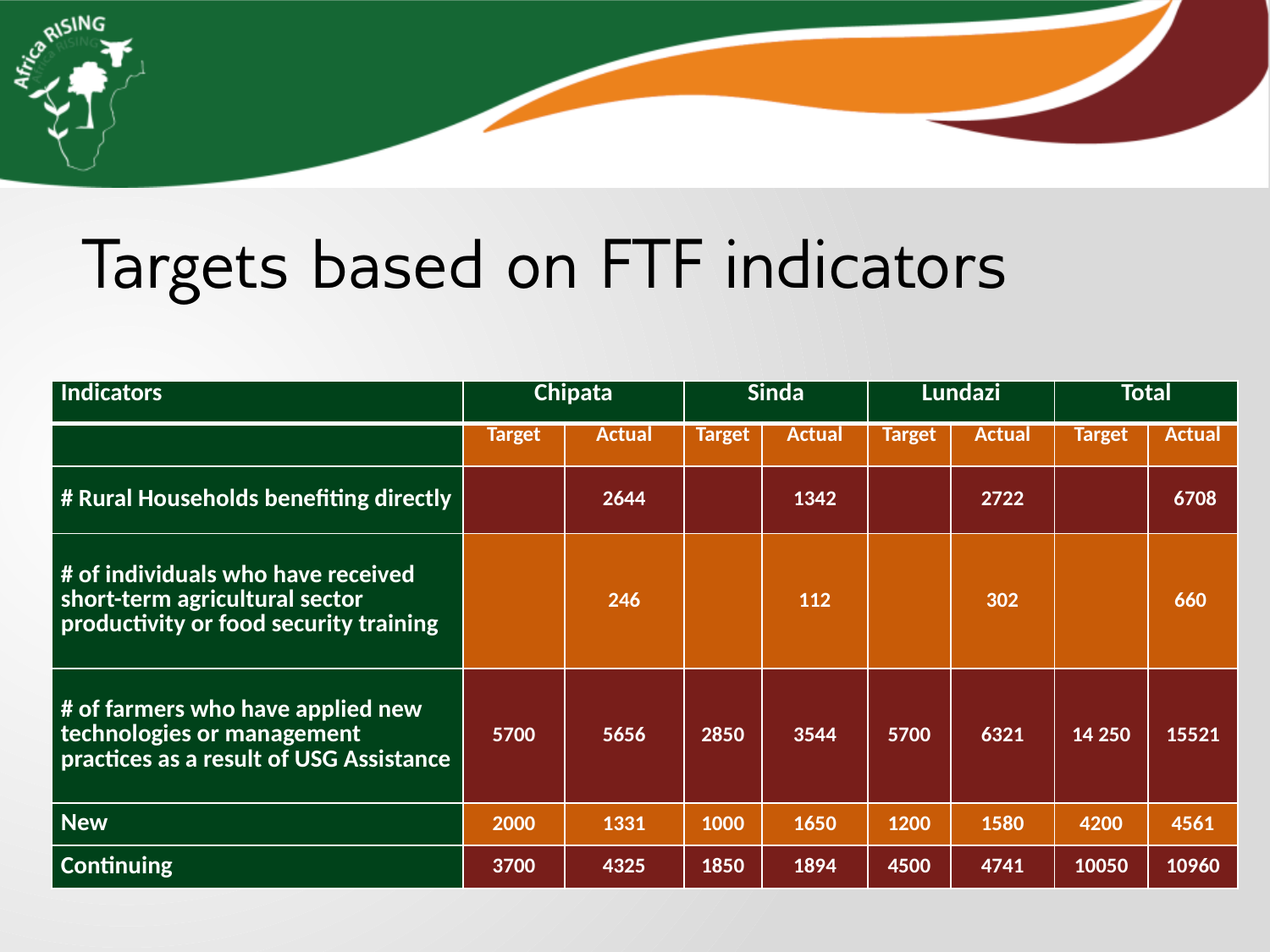

Targets based on FTF indicators
| Indicators | Chipata |  | Sinda |  | Lundazi |  | Total |  |
| --- | --- | --- | --- | --- | --- | --- | --- | --- |
|  | Target | Actual | Target | Actual | Target | Actual | Target | Actual |
| # Rural Households benefiting directly |  | 2644 |  | 1342 |  | 2722 |  | 6708 |
| # of individuals who have received short-term agricultural sector productivity or food security training |  | 246 |  | 112 |  | 302 |  | 660 |
| # of farmers who have applied new technologies or management practices as a result of USG Assistance | 5700 | 5656 | 2850 | 3544 | 5700 | 6321 | 14 250 | 15521 |
| New | 2000 | 1331 | 1000 | 1650 | 1200 | 1580 | 4200 | 4561 |
| Continuing | 3700 | 4325 | 1850 | 1894 | 4500 | 4741 | 10050 | 10960 |